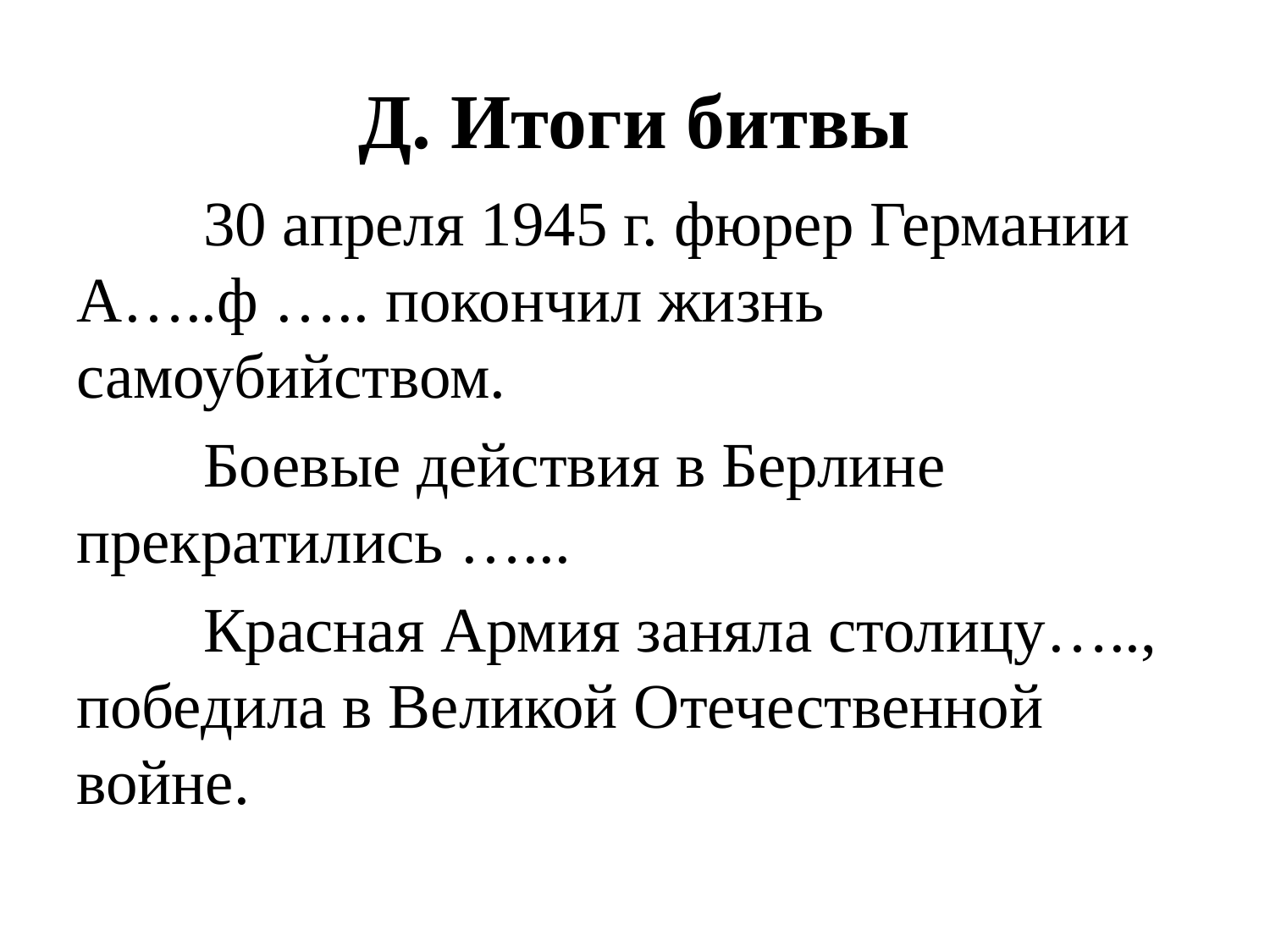

# Д. Итоги битвы
	30 апреля 1945 г. фюрер Германии А…..ф ….. покончил жизнь самоубийством.
	Боевые действия в Берлине прекратились …...
	Красная Армия заняла столицу…..,   победила в Великой Отечественной войне.